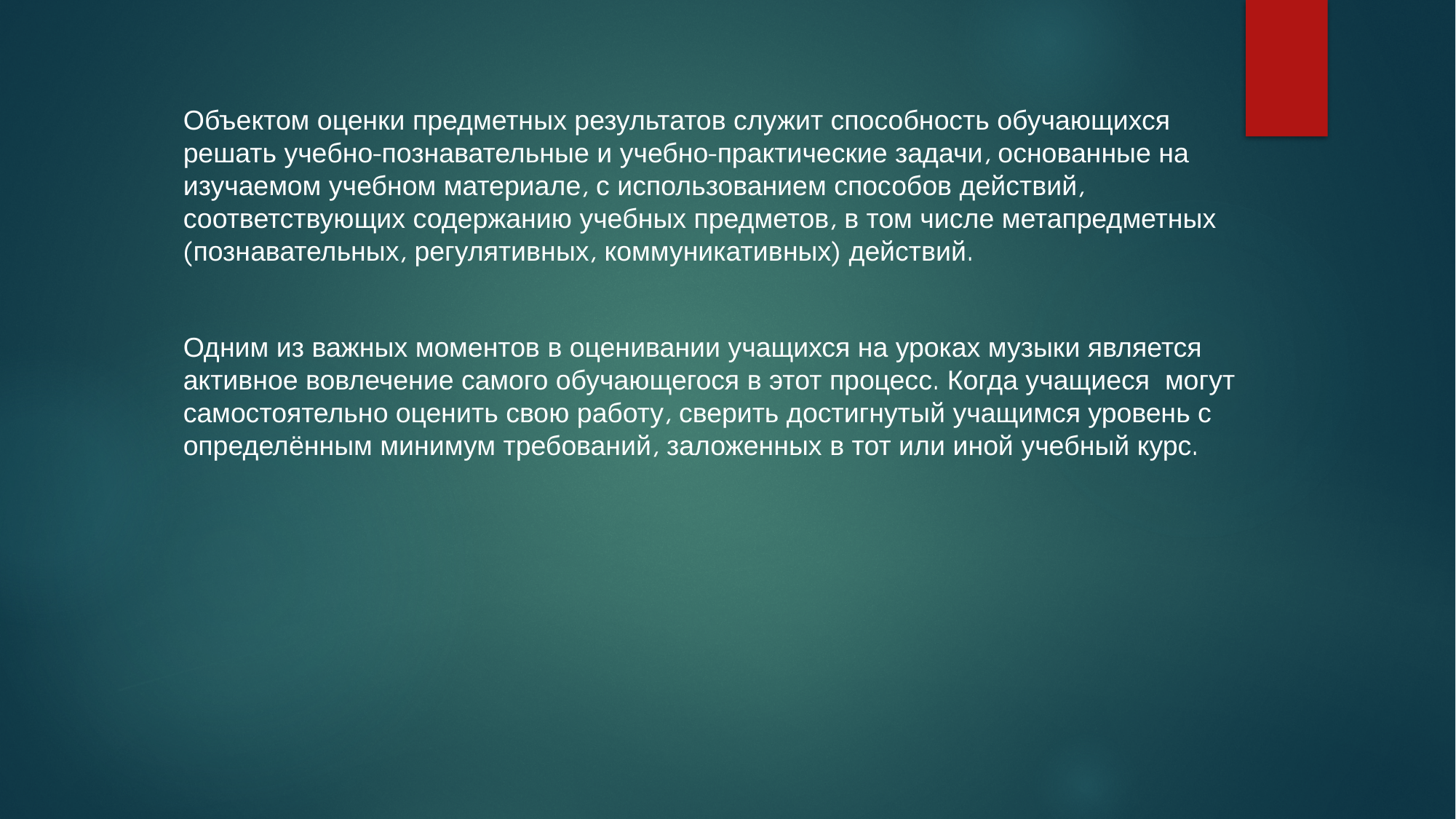

Объектом оценки предметных результатов служит способность обучающихся решать учебно-познавательные и учебно-практические задачи, основанные на изучаемом учебном материале, с использованием способов действий, соответствующих содержанию учебных предметов, в том числе метапредметных (познавательных, регулятивных, коммуникативных) действий.

Одним из важных моментов в оценивании учащихся на уроках музыки является активное вовлечение самого обучающегося в этот процесс. Когда учащиеся  могут самостоятельно оценить свою работу, сверить достигнутый учащимся уровень с определённым минимум требований, заложенных в тот или иной учебный курс.